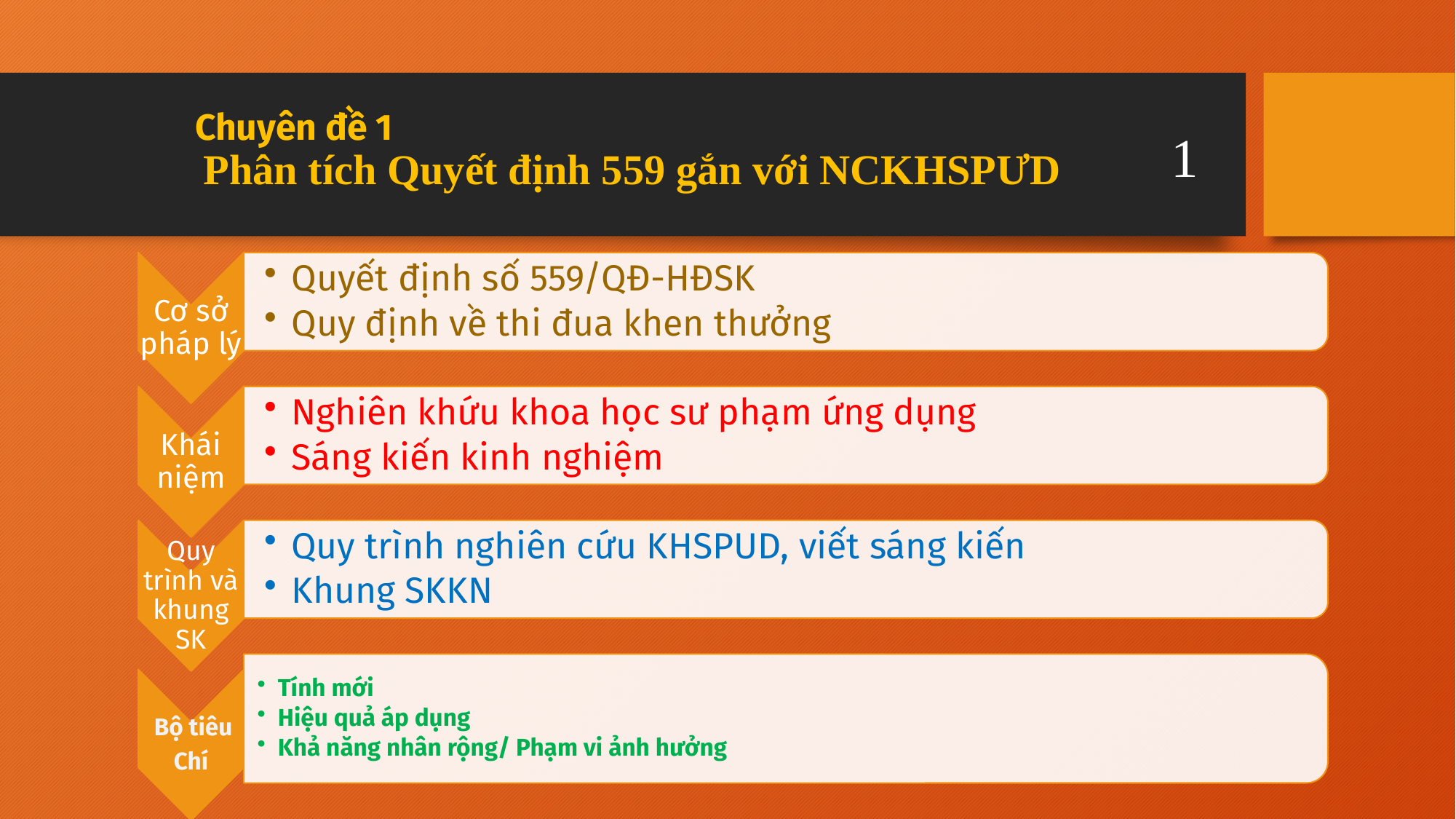

# Chuyên đề 1 Phân tích Quyết định 559 gắn với NCKHSPƯD
1
Cơ sở pháp lý
Quyết định số 559/QĐ-HĐSK
Quy định về thi đua khen thưởng
Khái niệm
Nghiên khứu khoa học sư phạm ứng dụng
Sáng kiến kinh nghiệm
Quy trình và khung SK
Quy trình nghiên cứu KHSPUD, viết sáng kiến
Khung SKKN
 Bộ tiêu
Chí
Tính mới
Hiệu quả áp dụng
Khả năng nhân rộng/ Phạm vi ảnh hưởng